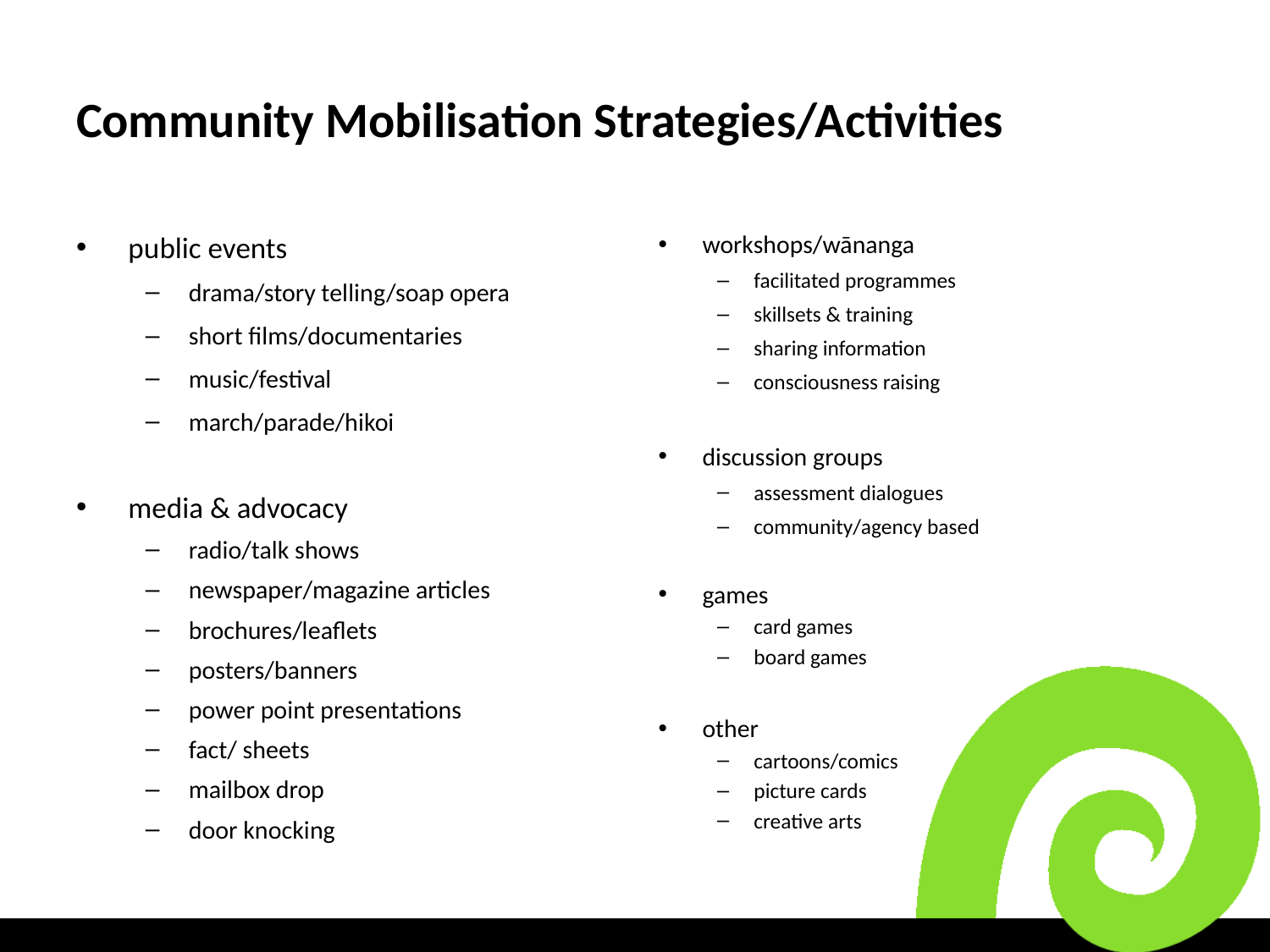

# Community Mobilisation Strategies/Activities
public events
drama/story telling/soap opera
short films/documentaries
music/festival
march/parade/hikoi

media & advocacy
radio/talk shows
newspaper/magazine articles
brochures/leaflets
posters/banners
power point presentations
fact/ sheets
mailbox drop
door knocking

workshops/wānanga
facilitated programmes
skillsets & training
sharing information
consciousness raising

discussion groups
assessment dialogues
community/agency based

games
card games
board games

other
cartoons/comics
picture cards
creative arts